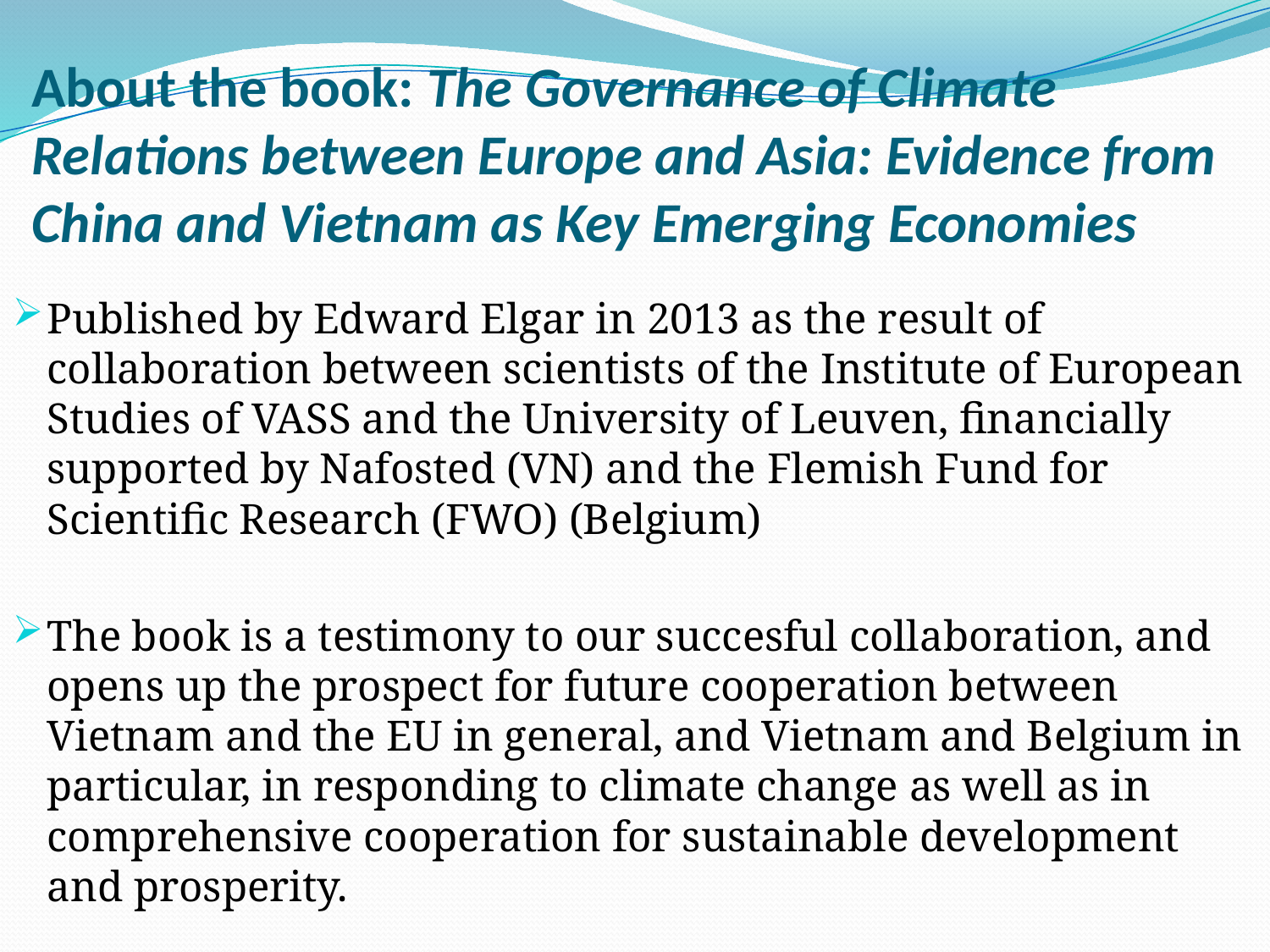

# About About the book: The Governance of Climate Relations between Europe and Asia: Evidence from China and Vietnam as Key Emerging Economies
Published by Edward Elgar in 2013 as the result of collaboration between scientists of the Institute of European Studies of VASS and the University of Leuven, financially supported by Nafosted (VN) and the Flemish Fund for Scientific Research (FWO) (Belgium)

The book is a testimony to our succesful collaboration, and opens up the prospect for future cooperation between Vietnam and the EU in general, and Vietnam and Belgium in particular, in responding to climate change as well as in comprehensive cooperation for sustainable development and prosperity.